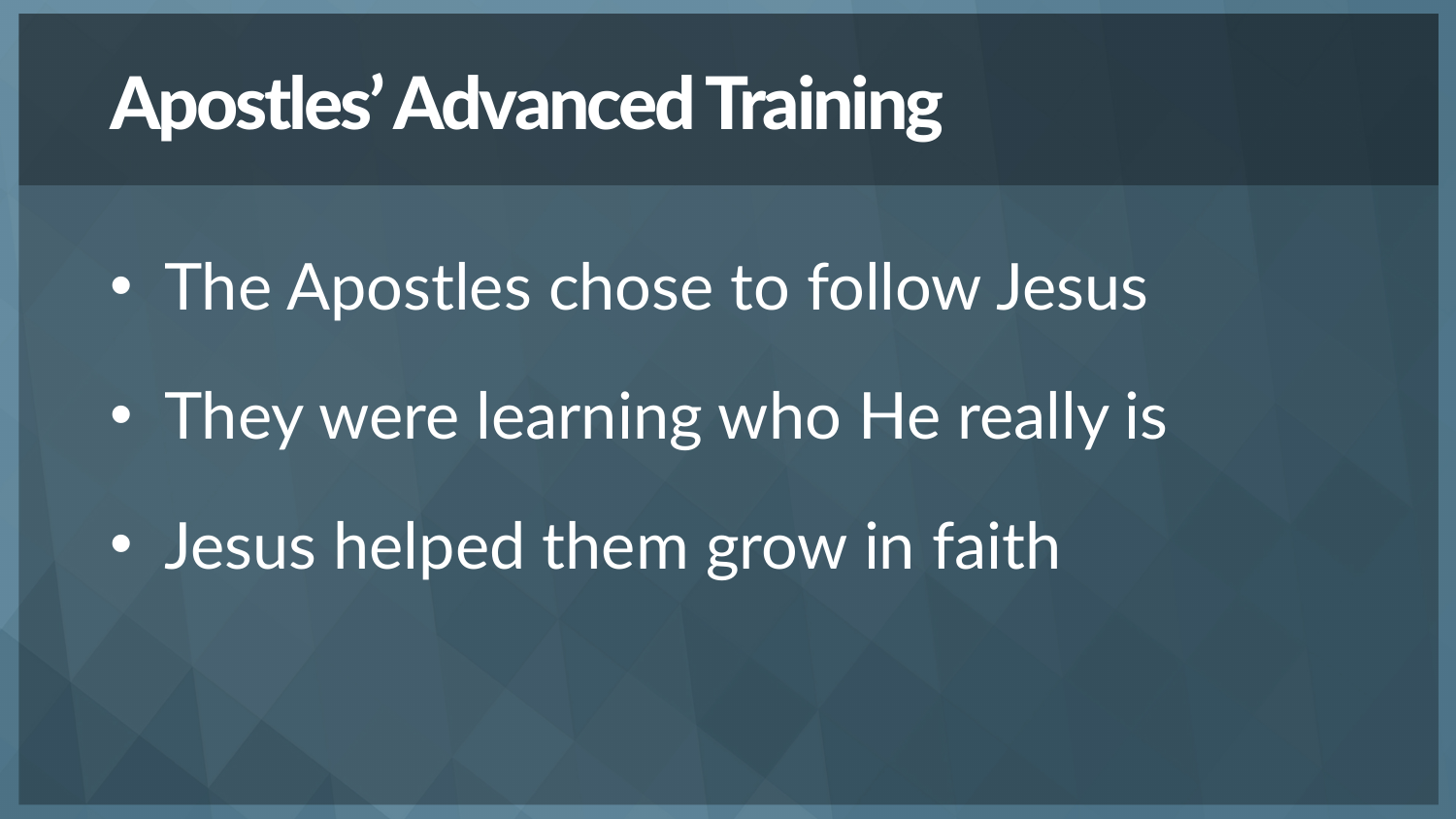

# Apostles’ Advanced Training
The Apostles chose to follow Jesus
They were learning who He really is
Jesus helped them grow in faith